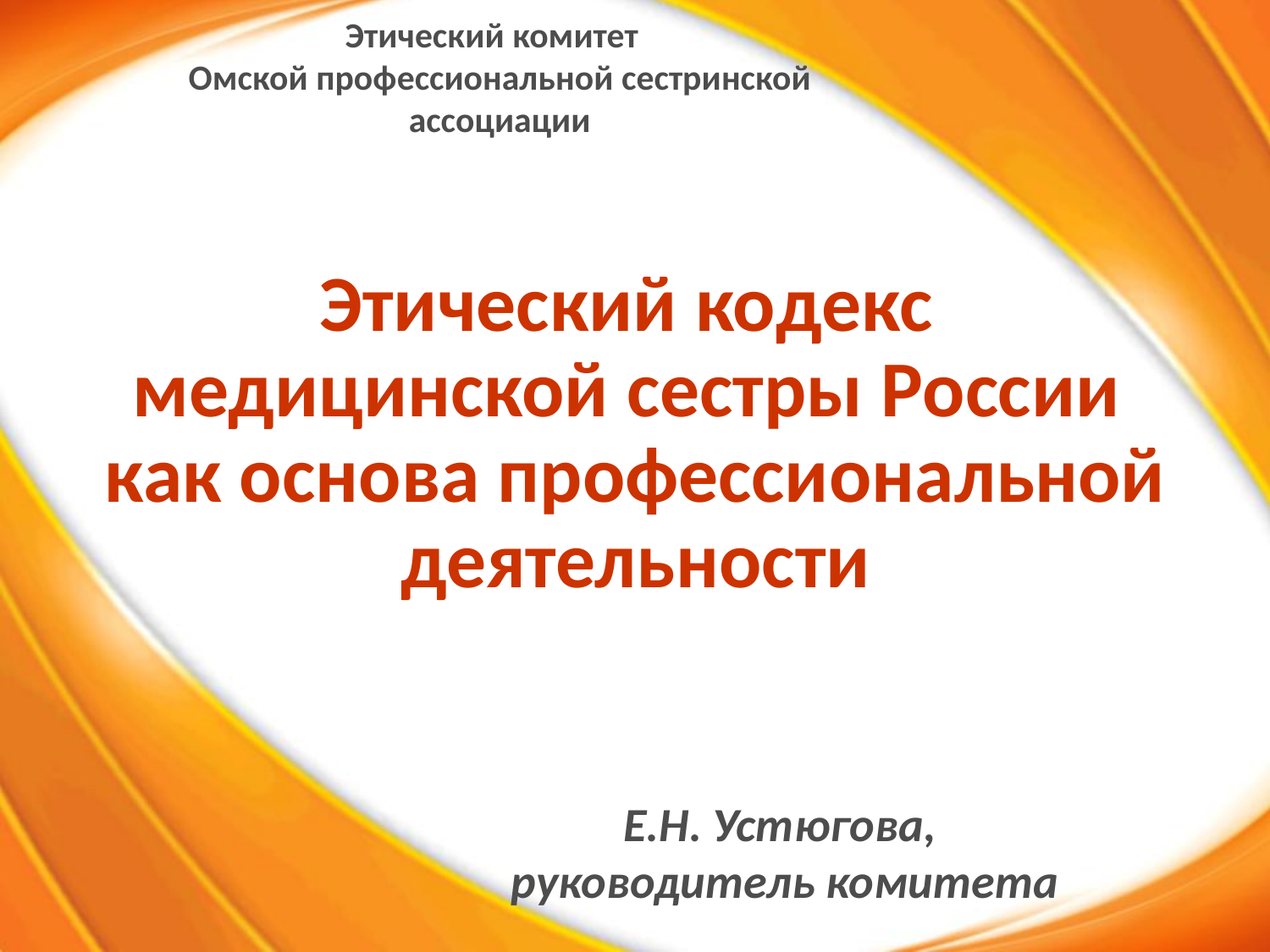

Этический комитет
Омской профессиональной сестринской ассоциации
Этический кодекс
медицинской сестры России
как основа профессиональной деятельности
Е.Н. Устюгова,
руководитель комитета